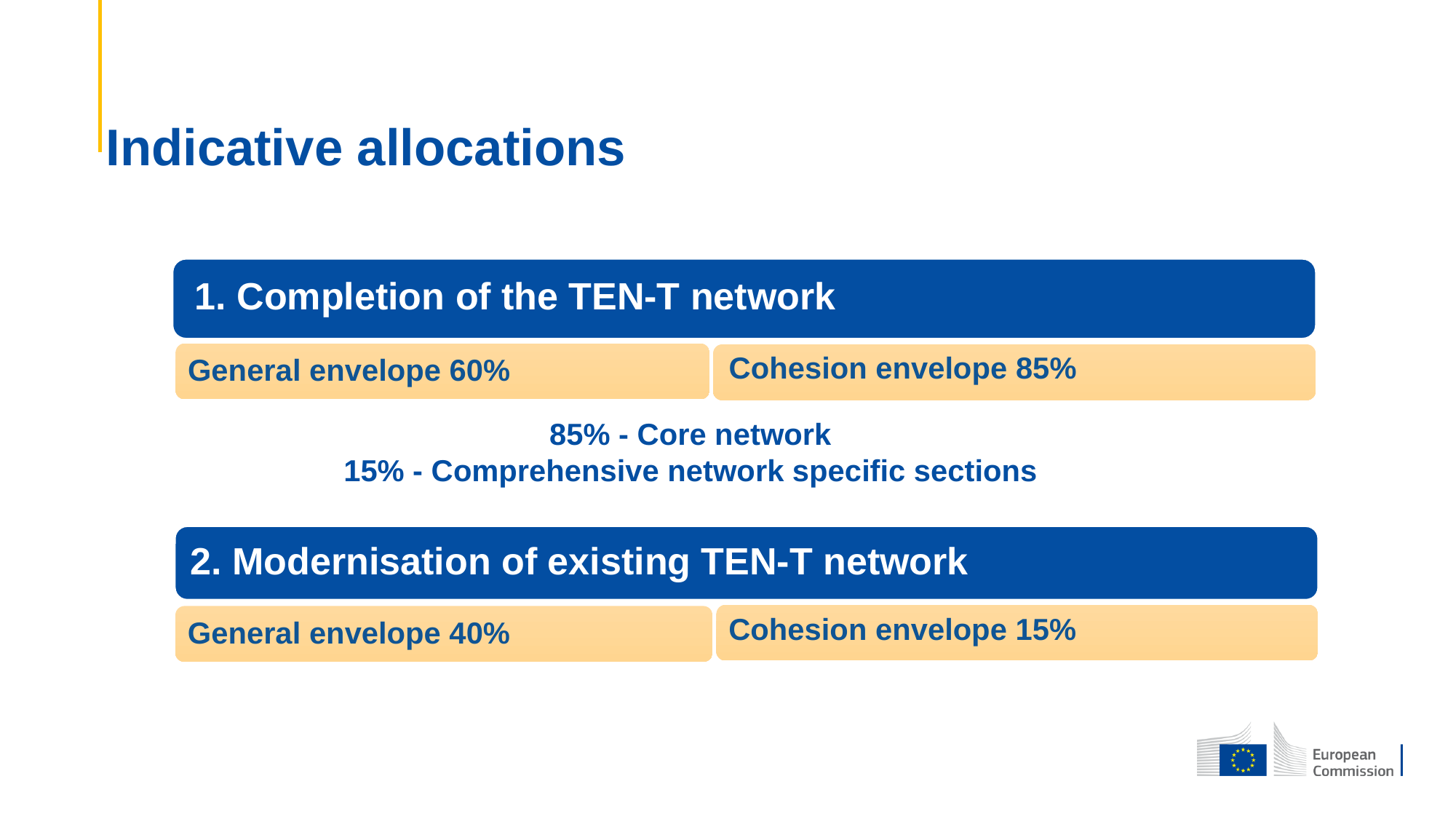

# Indicative allocations

1. Completion of the TEN-T network

General envelope 60%
Cohesion envelope 85%

85% - Core network
15% - Comprehensive network specific sections

2. Modernisation of existing TEN-T network

Cohesion envelope 15%

General envelope 40%